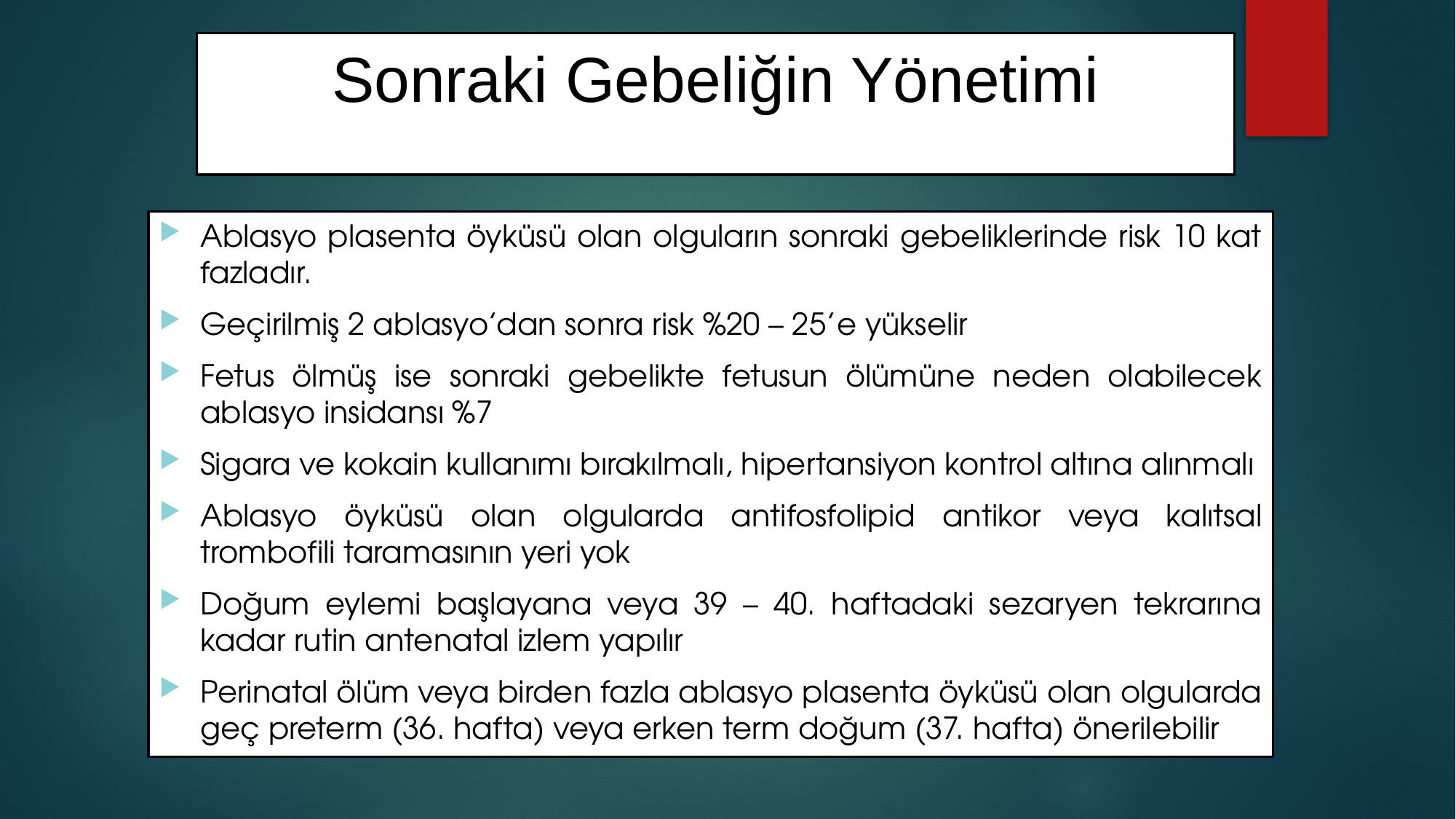

# Sonraki Gebeliğin Yönetimi
Ablasyo plasenta öyküsü olan olguların sonraki gebeliklerinde risk 10 kat fazladır.
Geçirilmiş 2 ablasyo’dan sonra risk %20 – 25’e yükselir
Fetus ölmüş ise sonraki gebelikte fetusun ölümüne neden olabilecek ablasyo insidansı %7
Sigara ve kokain kullanımı bırakılmalı, hipertansiyon kontrol altına alınmalı
Ablasyo öyküsü olan olgularda antifosfolipid antikor veya kalıtsal trombofili taramasının yeri yok
Doğum eylemi başlayana veya 39 – 40. haftadaki sezaryen tekrarına kadar rutin antenatal izlem yapılır
Perinatal ölüm veya birden fazla ablasyo plasenta öyküsü olan olgularda geç preterm (36. hafta) veya erken term doğum (37. hafta) önerilebilir